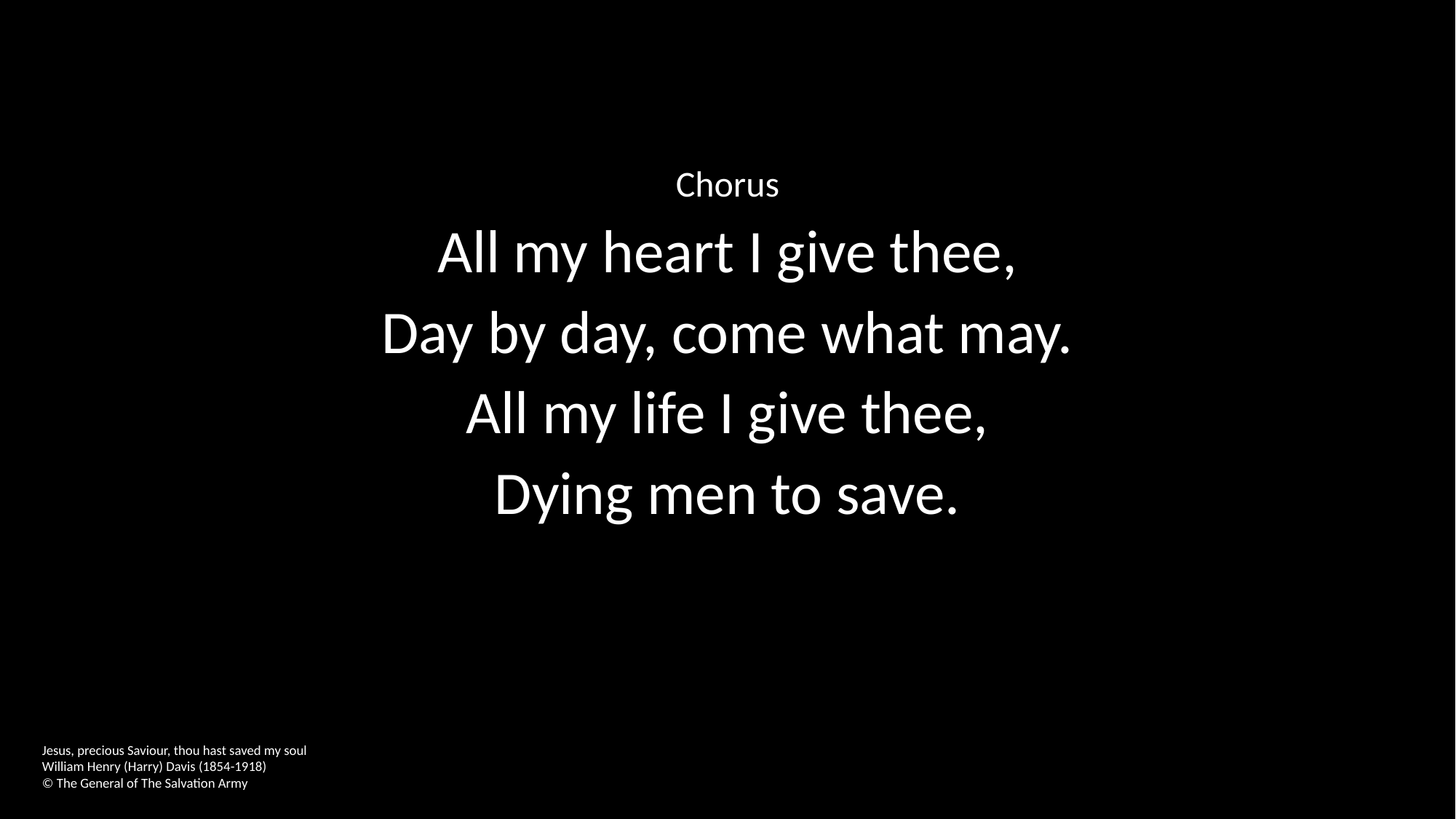

Chorus
All my heart I give thee,
Day by day, come what may.
All my life I give thee,
Dying men to save.
Jesus, precious Saviour, thou hast saved my soul
William Henry (Harry) Davis (1854-1918)
© The General of The Salvation Army